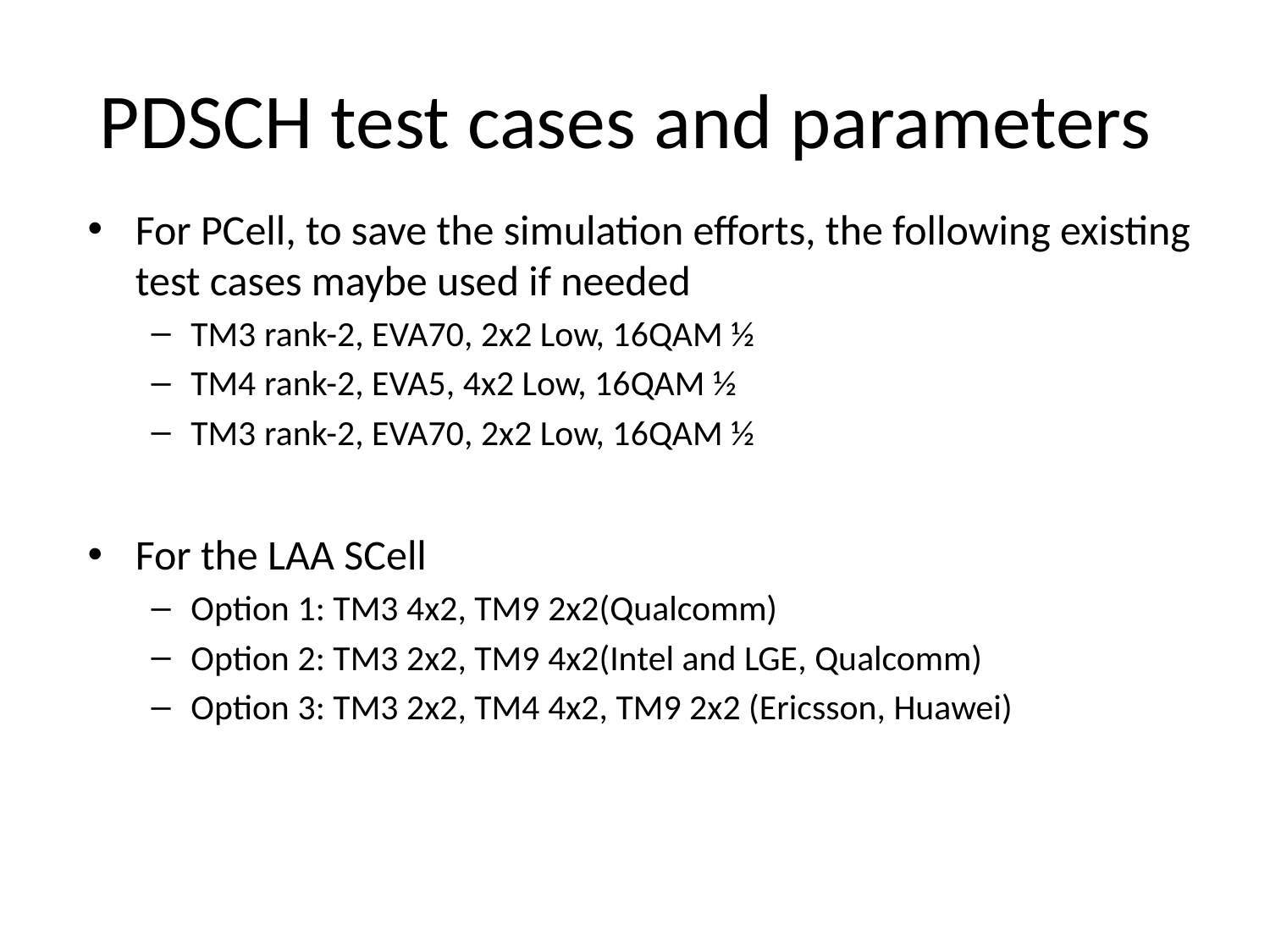

# PDSCH test cases and parameters
For PCell, to save the simulation efforts, the following existing test cases maybe used if needed
TM3 rank-2, EVA70, 2x2 Low, 16QAM ½
TM4 rank-2, EVA5, 4x2 Low, 16QAM ½
TM3 rank-2, EVA70, 2x2 Low, 16QAM ½

For the LAA SCell
Option 1: TM3 4x2, TM9 2x2(Qualcomm)
Option 2: TM3 2x2, TM9 4x2(Intel and LGE, Qualcomm)
Option 3: TM3 2x2, TM4 4x2, TM9 2x2 (Ericsson, Huawei)